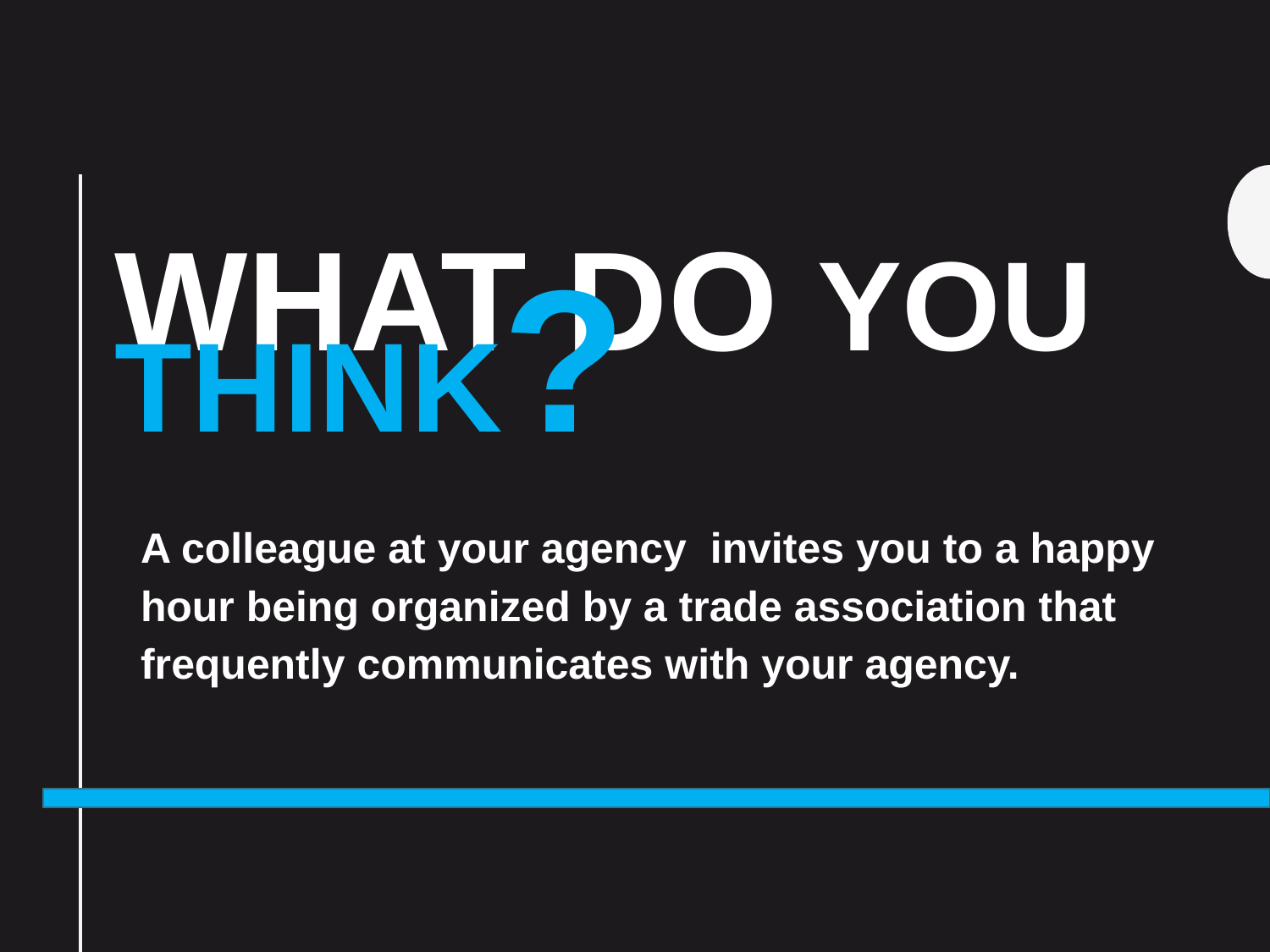

# What do you Think?
A colleague at your agency  invites you to a happy hour being organized by a trade association that frequently communicates with your agency.